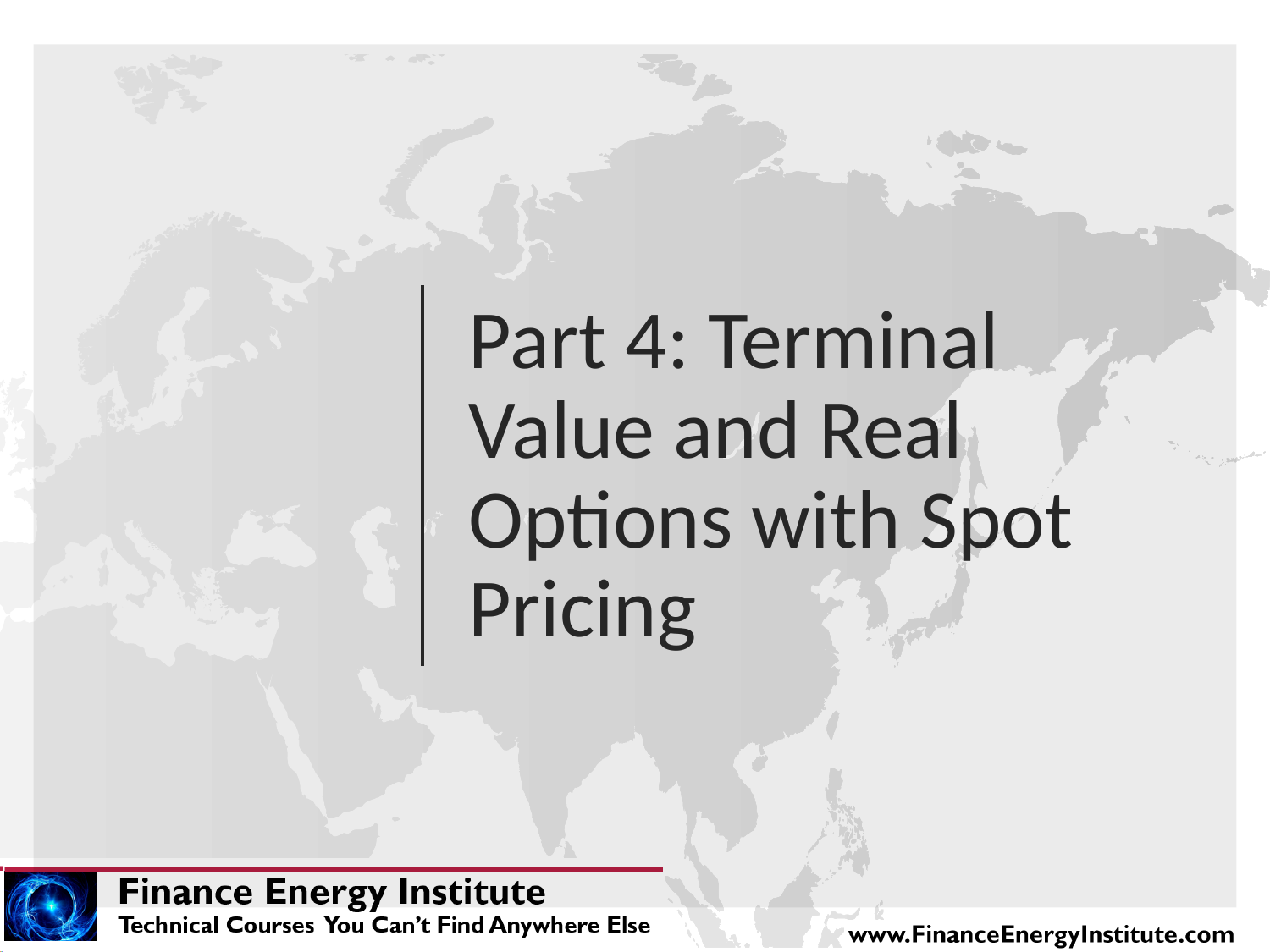

# Part 4: Terminal Value and Real Options with Spot Pricing